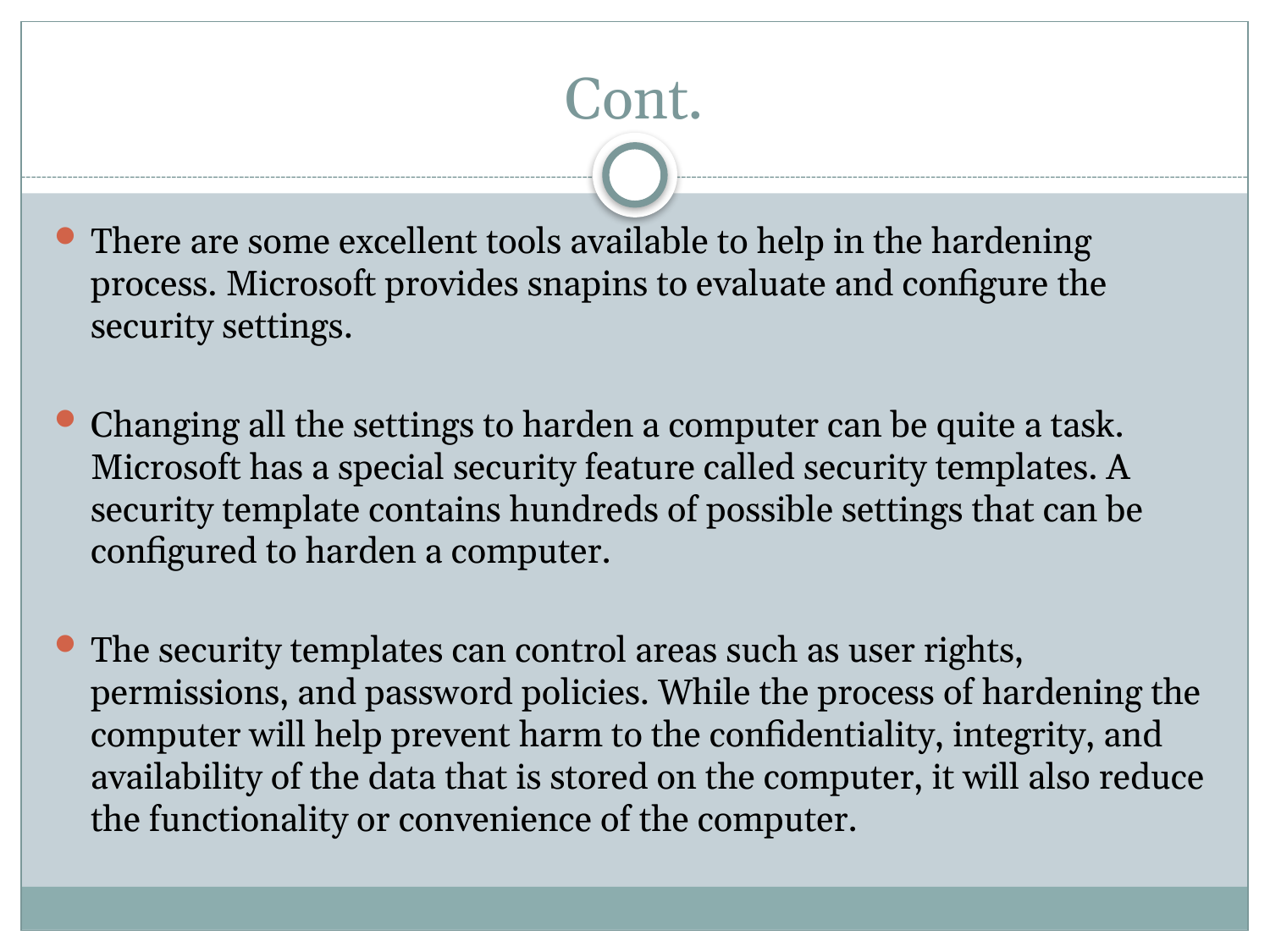

# Cont.
There are some excellent tools available to help in the hardening process. Microsoft provides snapins to evaluate and configure the security settings.

Changing all the settings to harden a computer can be quite a task. Microsoft has a special security feature called security templates. A security template contains hundreds of possible settings that can be configured to harden a computer.

The security templates can control areas such as user rights, permissions, and password policies. While the process of hardening the computer will help prevent harm to the confidentiality, integrity, and availability of the data that is stored on the computer, it will also reduce the functionality or convenience of the computer.